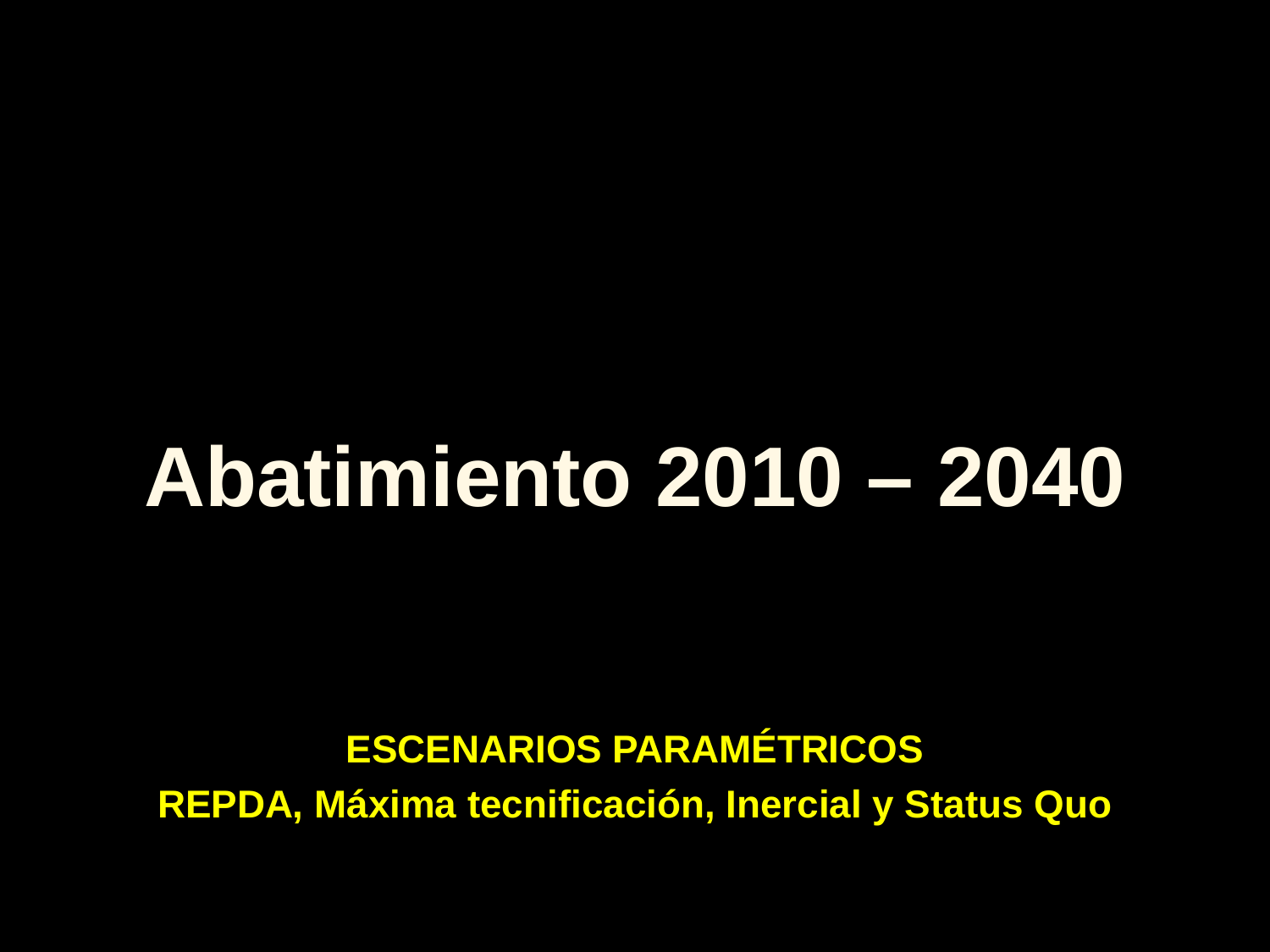

# Abatimiento 2010 – 2040
ESCENARIOS PARAMÉTRICOS
REPDA, Máxima tecnificación, Inercial y Status Quo